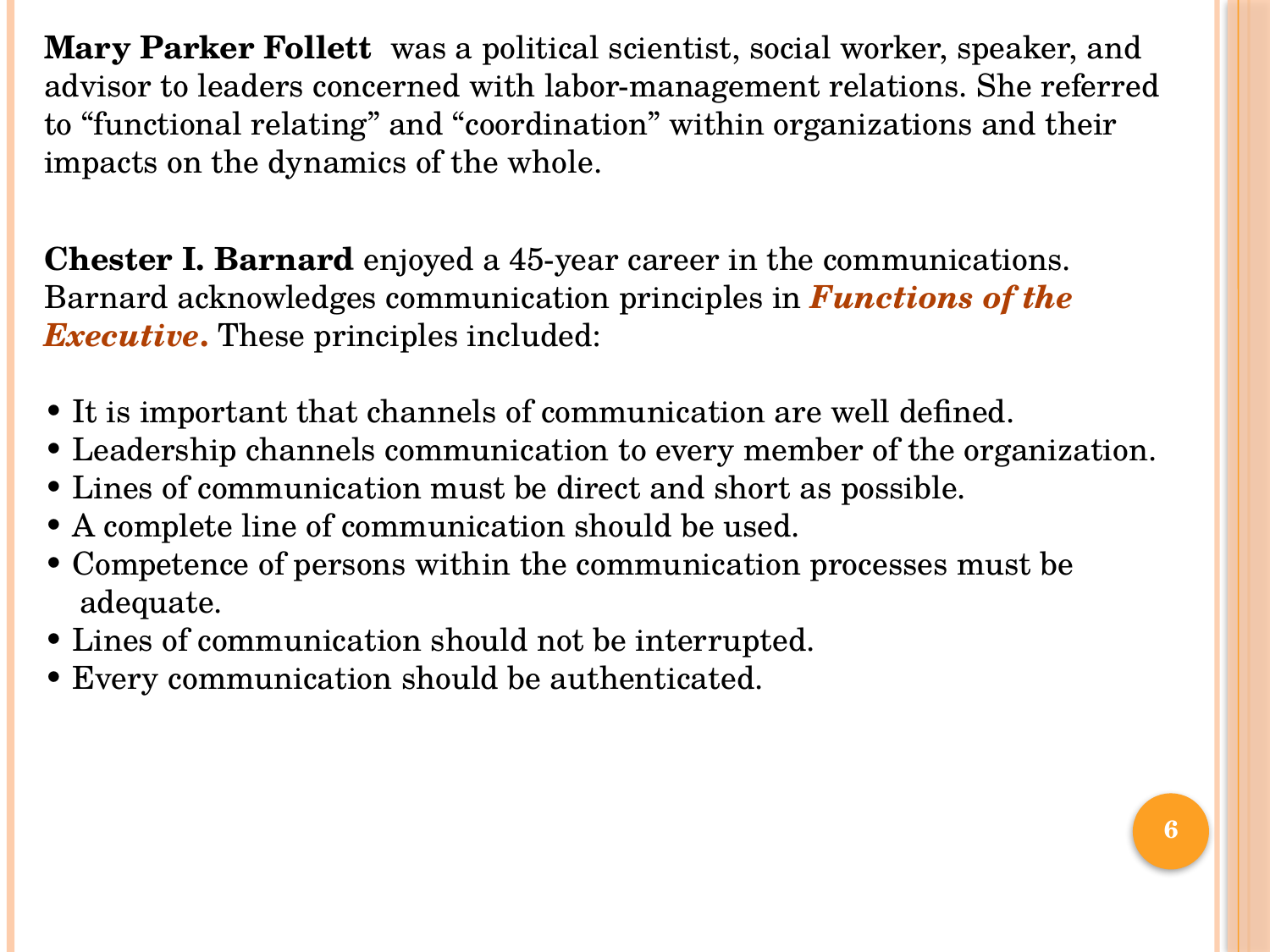

Mary Parker Follett  was a political scientist, social worker, speaker, and advisor to leaders concerned with labor-management relations. She referred to “functional relating” and “coordination” within organizations and their impacts on the dynamics of the whole.
Chester I. Barnard enjoyed a 45-year career in the communications. Barnard acknowledges communication principles in Functions of the Executive. These principles included:

• It is important that channels of communication are well defined.
• Leadership channels communication to every member of the organization.
• Lines of communication must be direct and short as possible.
• A complete line of communication should be used.
• Competence of persons within the communication processes must be
    adequate.
• Lines of communication should not be interrupted.
• Every communication should be authenticated.
6